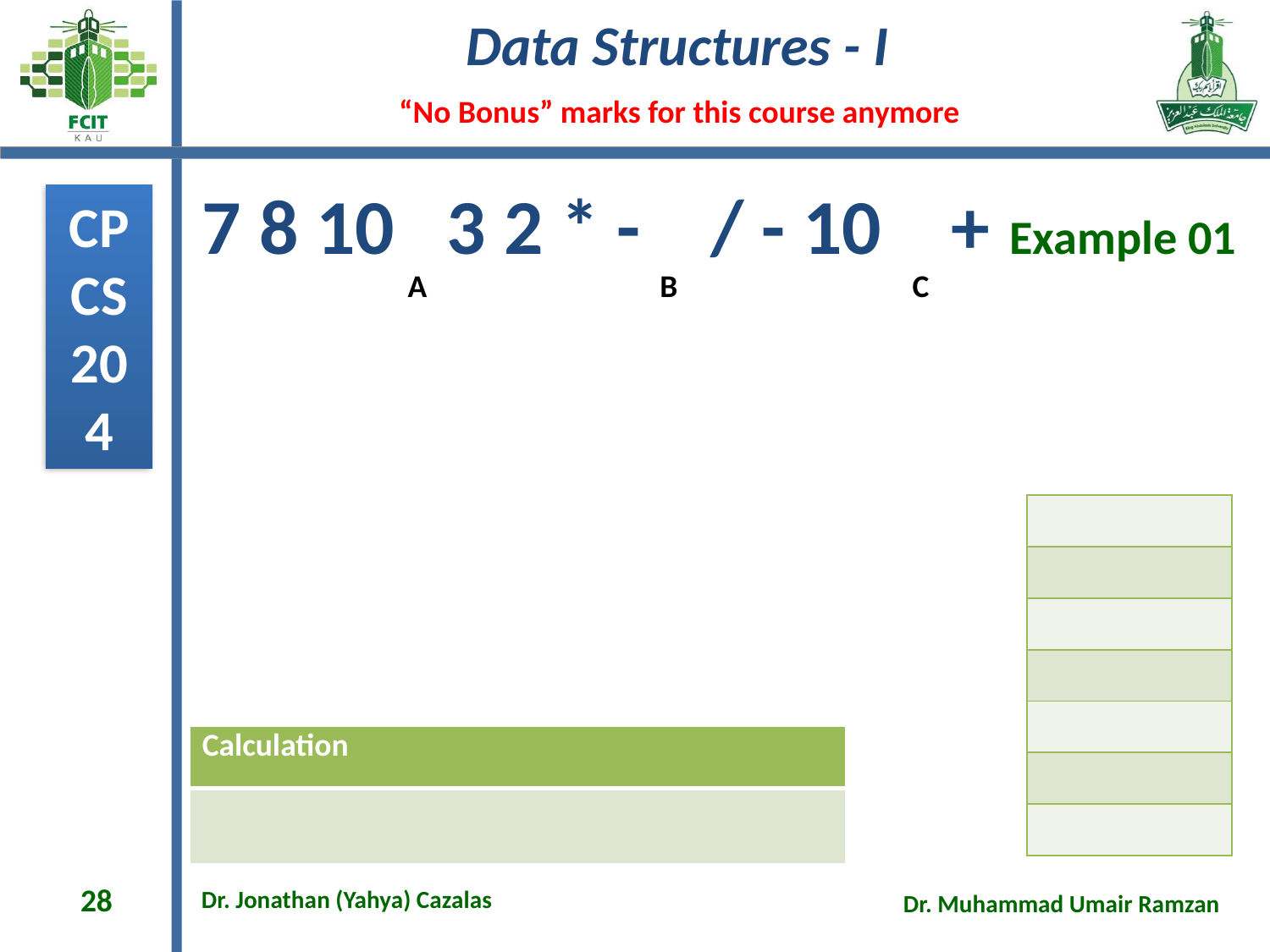

# 7 8 10   3 2 * -    / - 10    + Example 01
A
B
C
|  |
| --- |
|  |
|  |
|  |
|  |
|  |
|  |
| Calculation |
| --- |
|  |
28